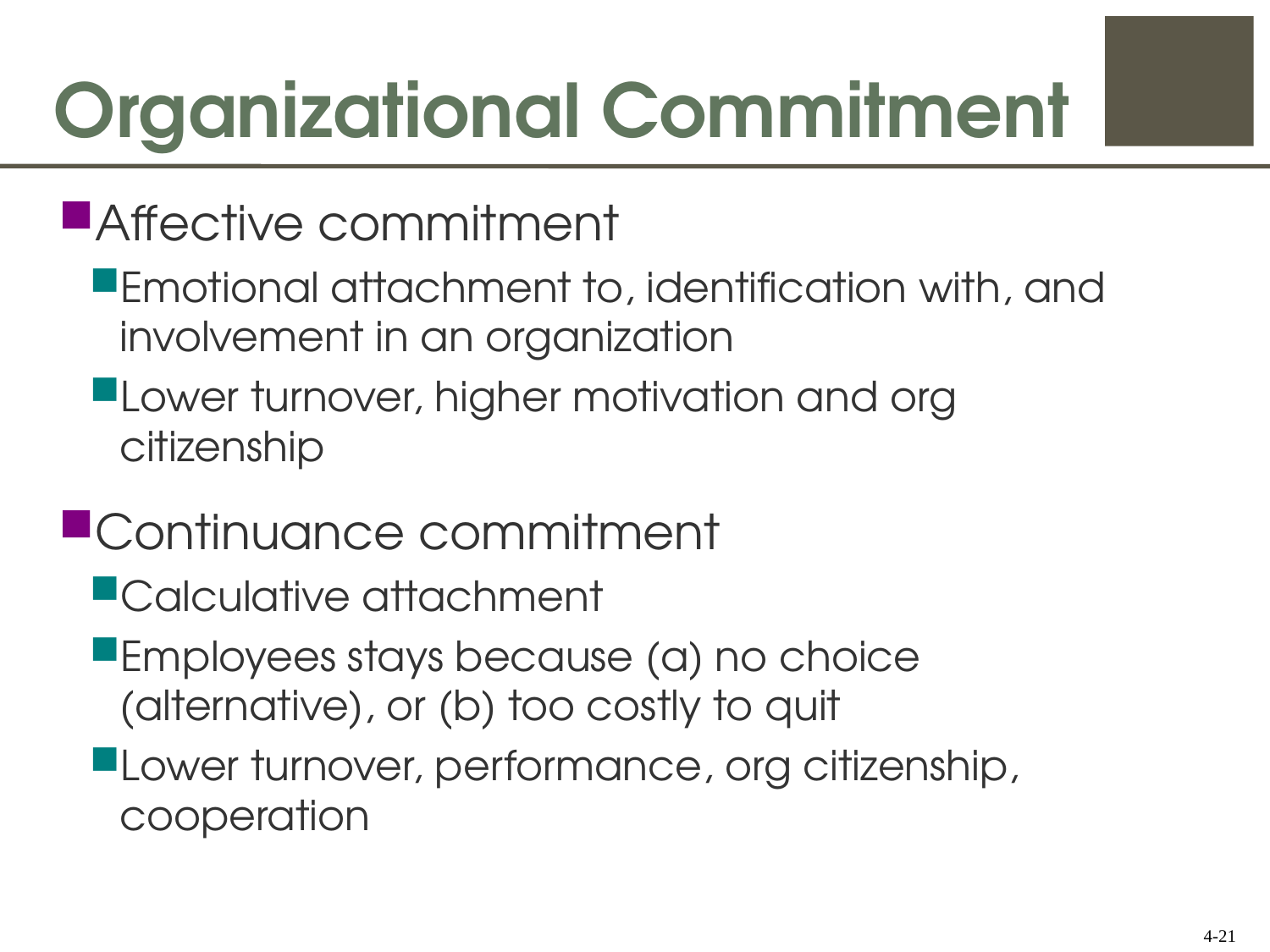

# Organizational Commitment
Affective commitment
Emotional attachment to, identification with, and involvement in an organization
Lower turnover, higher motivation and org citizenship
Continuance commitment
Calculative attachment
Employees stays because (a) no choice (alternative), or (b) too costly to quit
Lower turnover, performance, org citizenship, cooperation